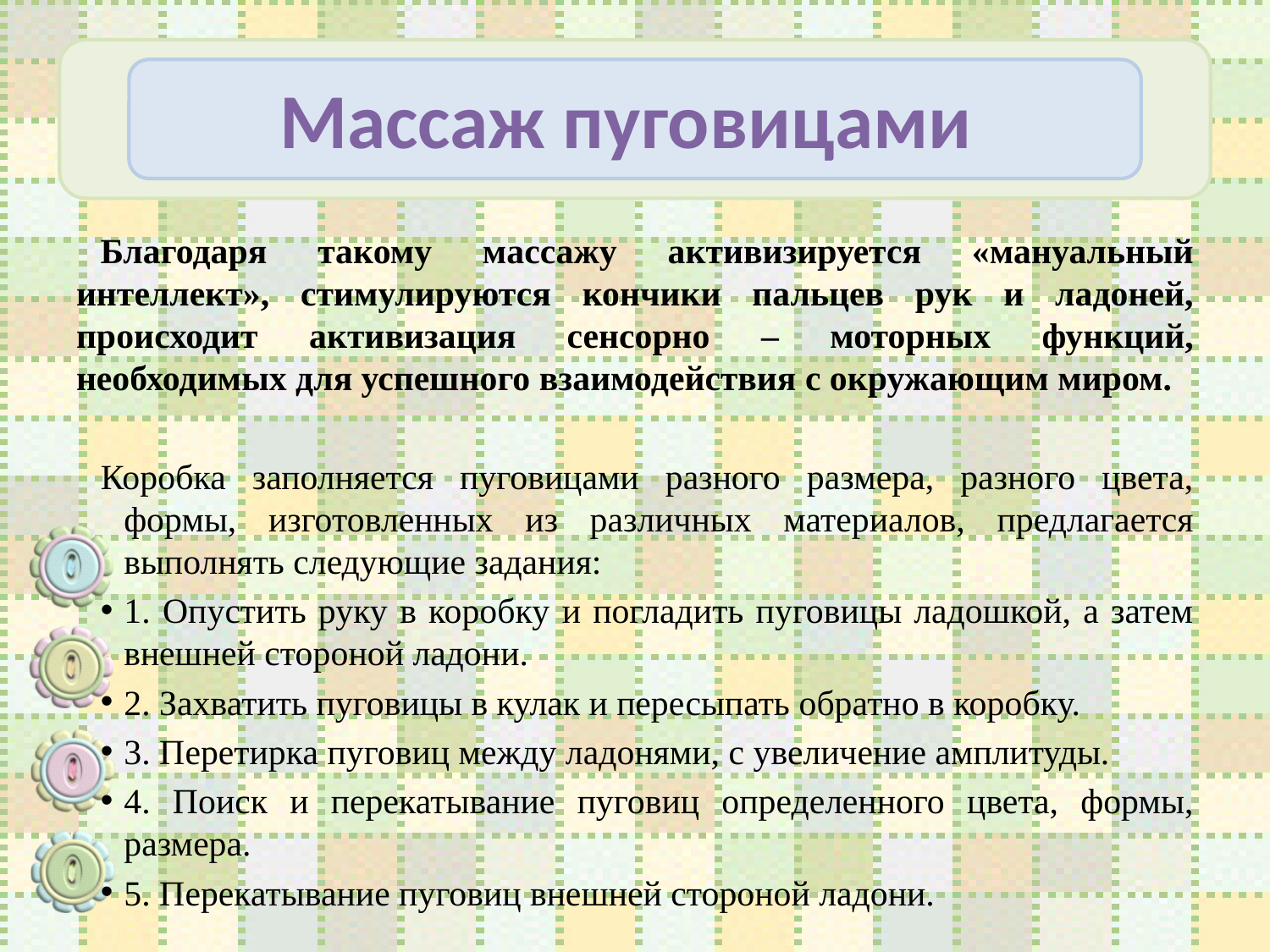

# Массаж пуговицами
Благодаря такому массажу активизируется «мануальный интеллект», стимулируются кончики пальцев рук и ладоней, происходит активизация сенсорно – моторных функций, необходимых для успешного взаимодействия с окружающим миром.

Коробка заполняется пуговицами разного размера, разного цвета, формы, изготовленных из различных материалов, предлагается выполнять следующие задания:
1. Опустить руку в коробку и погладить пуговицы ладошкой, а затем внешней стороной ладони.
2. Захватить пуговицы в кулак и пересыпать обратно в коробку.
3. Перетирка пуговиц между ладонями, с увеличение амплитуды.
4. Поиск и перекатывание пуговиц определенного цвета, формы, размера.
5. Перекатывание пуговиц внешней стороной ладони.